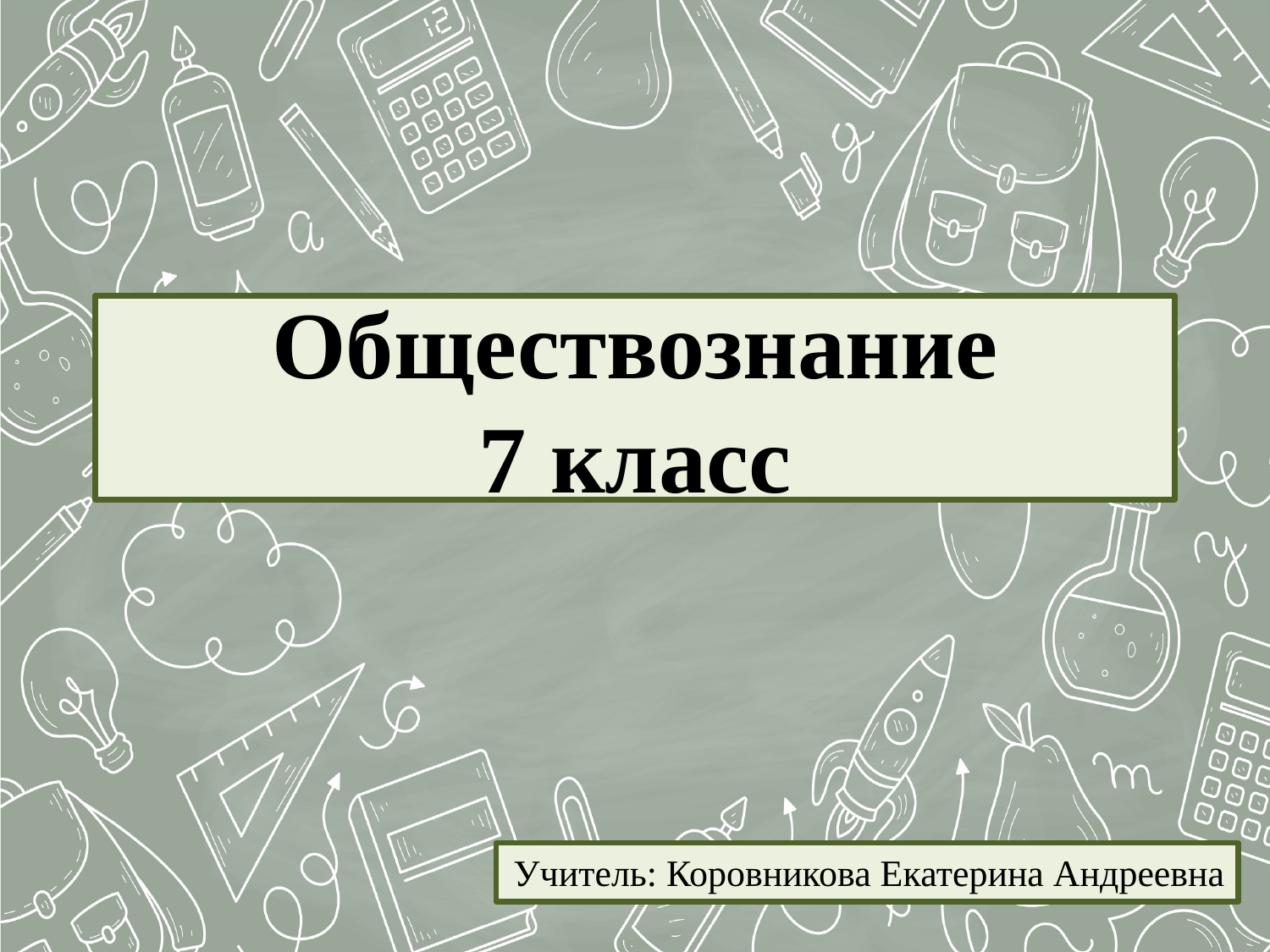

# Обществознание 7 класс
Учитель: Коровникова Екатерина Андреевна